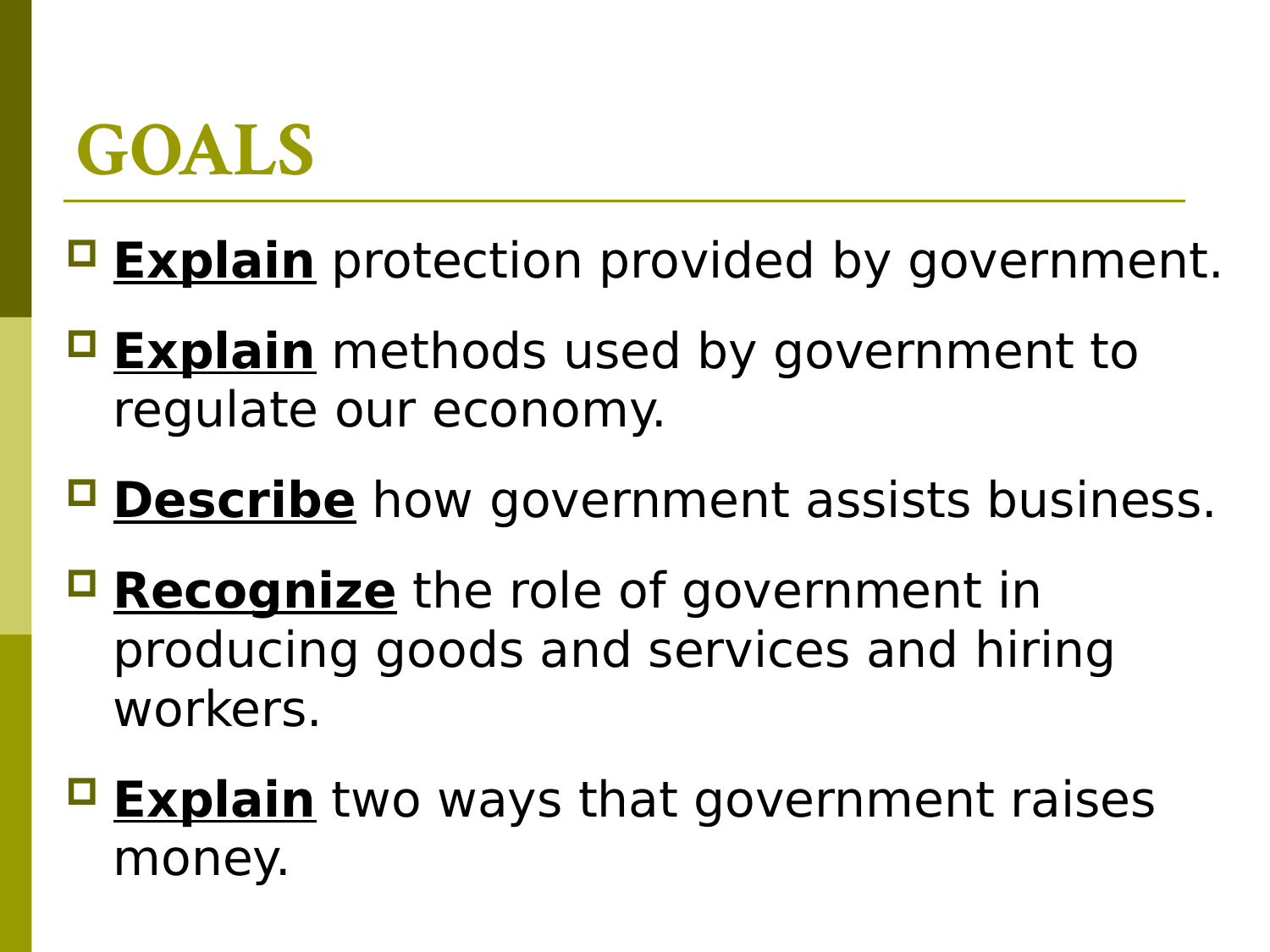

# GOALS
Explain protection provided by government.
Explain methods used by government to regulate our economy.
Describe how government assists business.
Recognize the role of government in producing goods and services and hiring workers.
Explain two ways that government raises money.